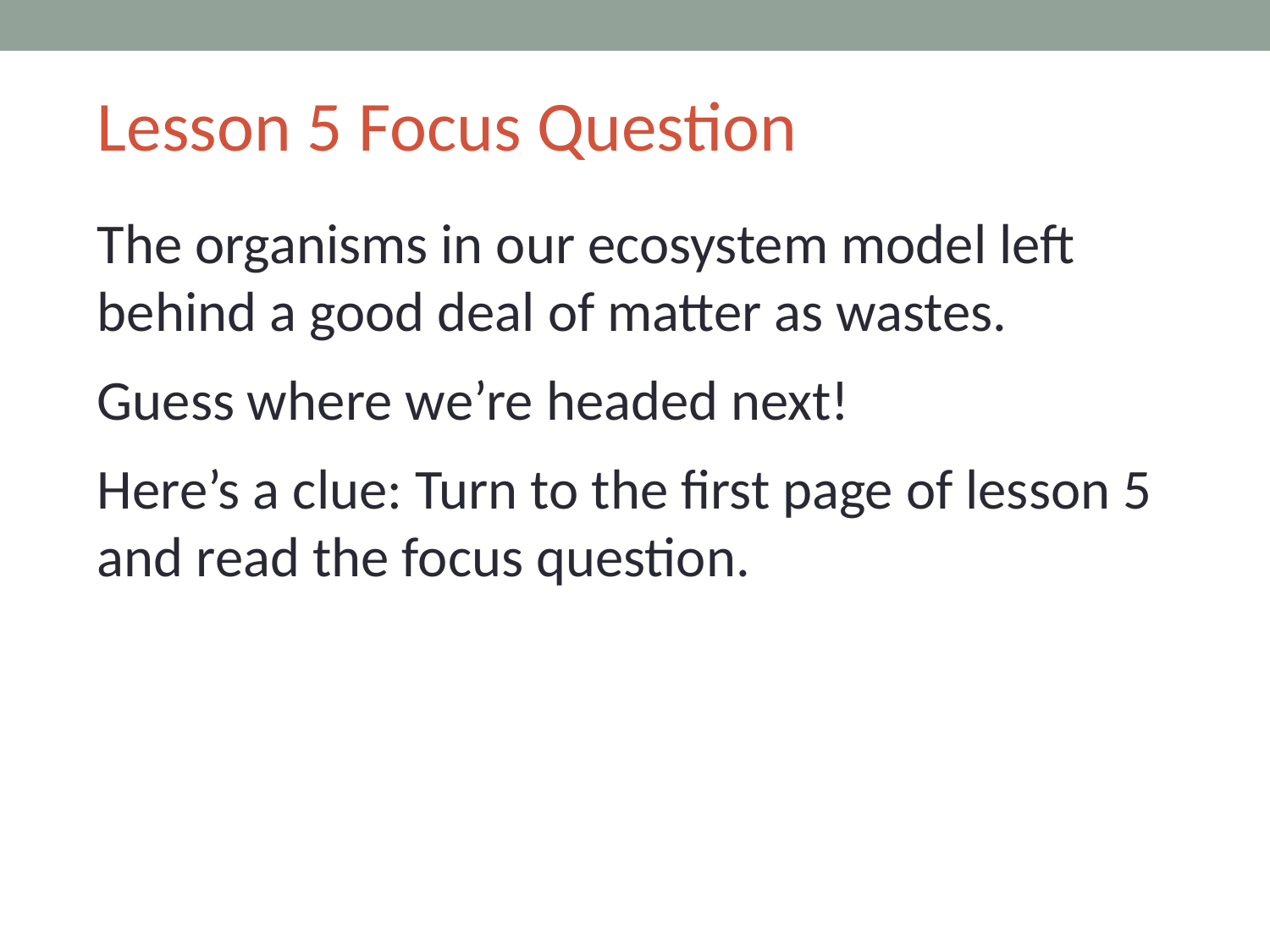

Lesson 5 Focus Question
The organisms in our ecosystem model left behind a good deal of matter as wastes.
Guess where we’re headed next!
Here’s a clue: Turn to the first page of lesson 5 and read the focus question.